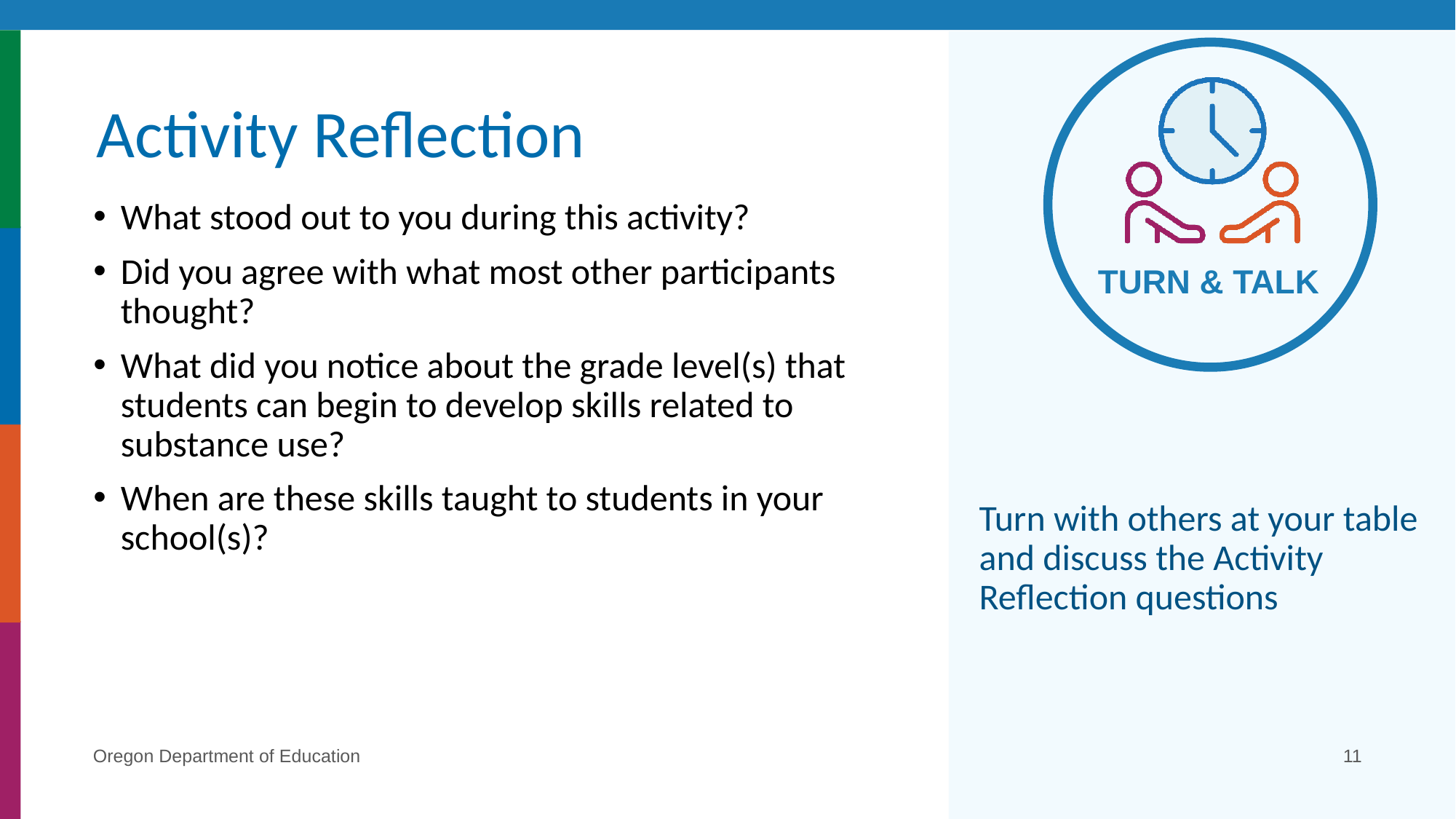

# Activity Reflection
What stood out to you during this activity?
Did you agree with what most other participants thought?
What did you notice about the grade level(s) that students can begin to develop skills related to substance use?
When are these skills taught to students in your school(s)?

Turn with others at your table and discuss the Activity Reflection questions
Oregon Department of Education
11